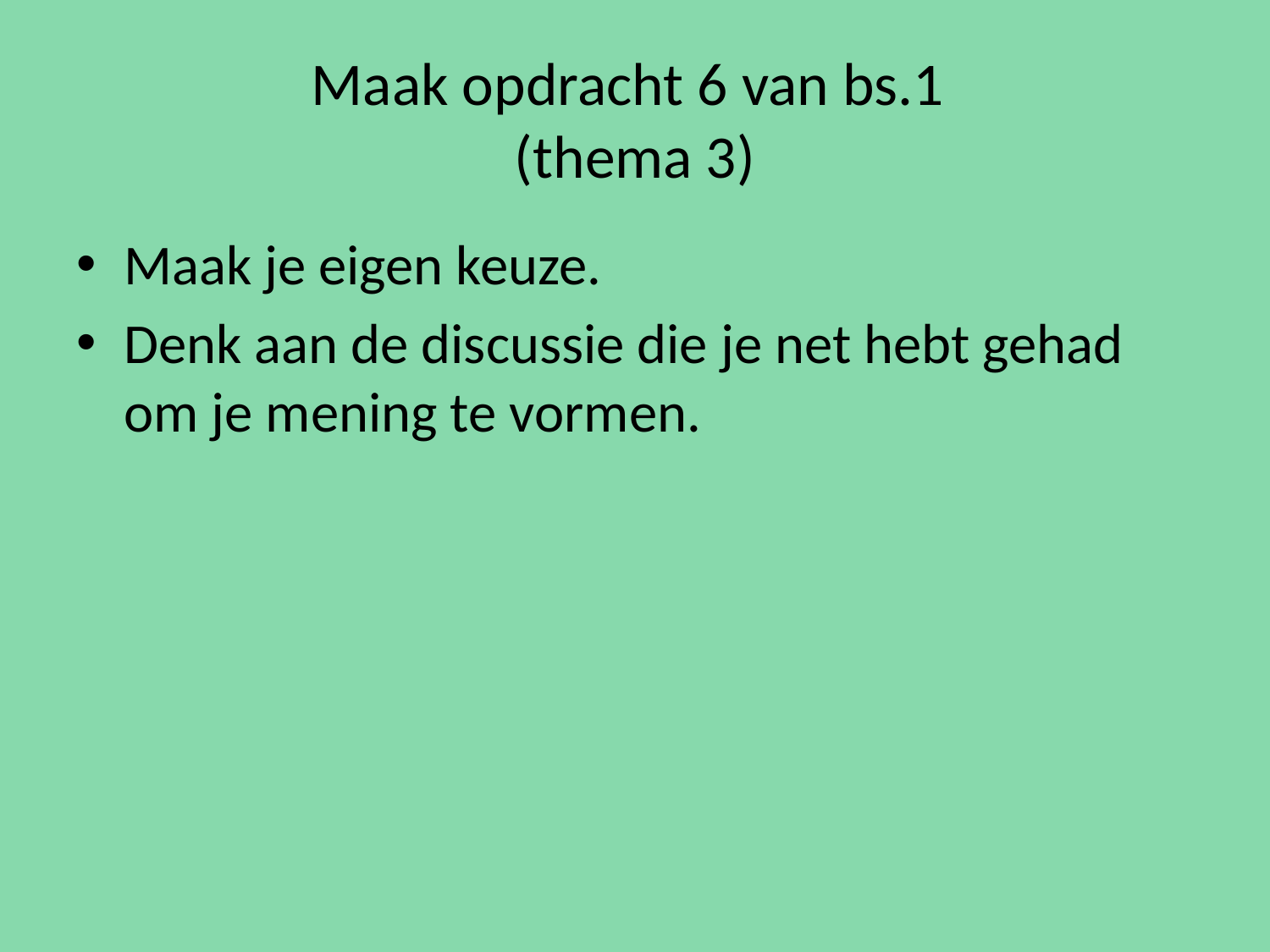

# Maak opdracht 6 van bs.1 (thema 3)
Maak je eigen keuze.
Denk aan de discussie die je net hebt gehad om je mening te vormen.